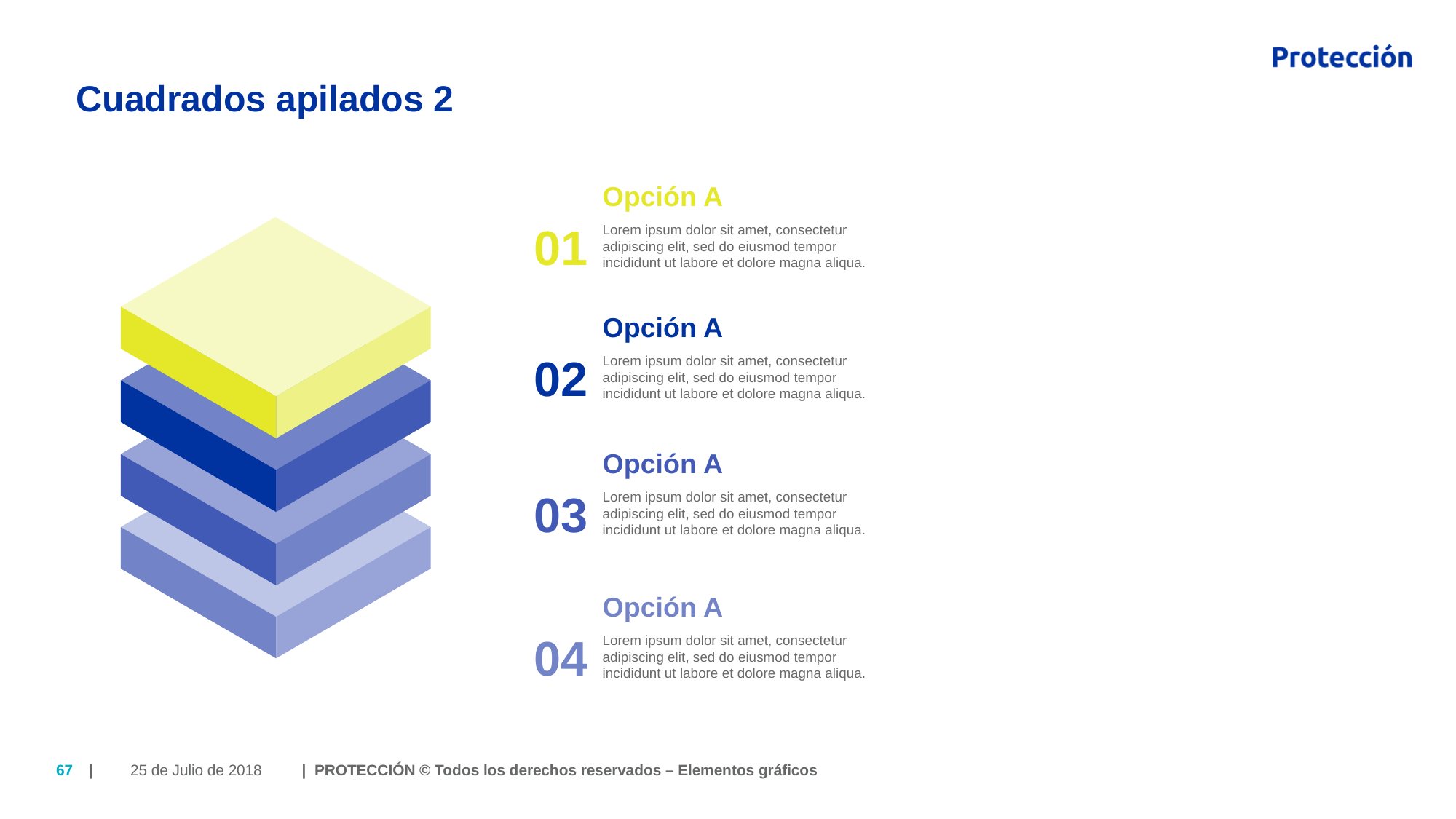

# Cuadrados apilados 2
Opción A

01
Lorem ipsum dolor sit amet, consectetur adipiscing elit, sed do eiusmod tempor incididunt ut labore et dolore magna aliqua.

Opción A
02
Lorem ipsum dolor sit amet, consectetur adipiscing elit, sed do eiusmod tempor incididunt ut labore et dolore magna aliqua.

Opción A

03
Lorem ipsum dolor sit amet, consectetur adipiscing elit, sed do eiusmod tempor incididunt ut labore et dolore magna aliqua.

Opción A
04
Lorem ipsum dolor sit amet, consectetur adipiscing elit, sed do eiusmod tempor incididunt ut labore et dolore magna aliqua.
25 de Julio de 2018
67
|                                                  |  PROTECCIÓN © Todos los derechos reservados – Elementos gráficos